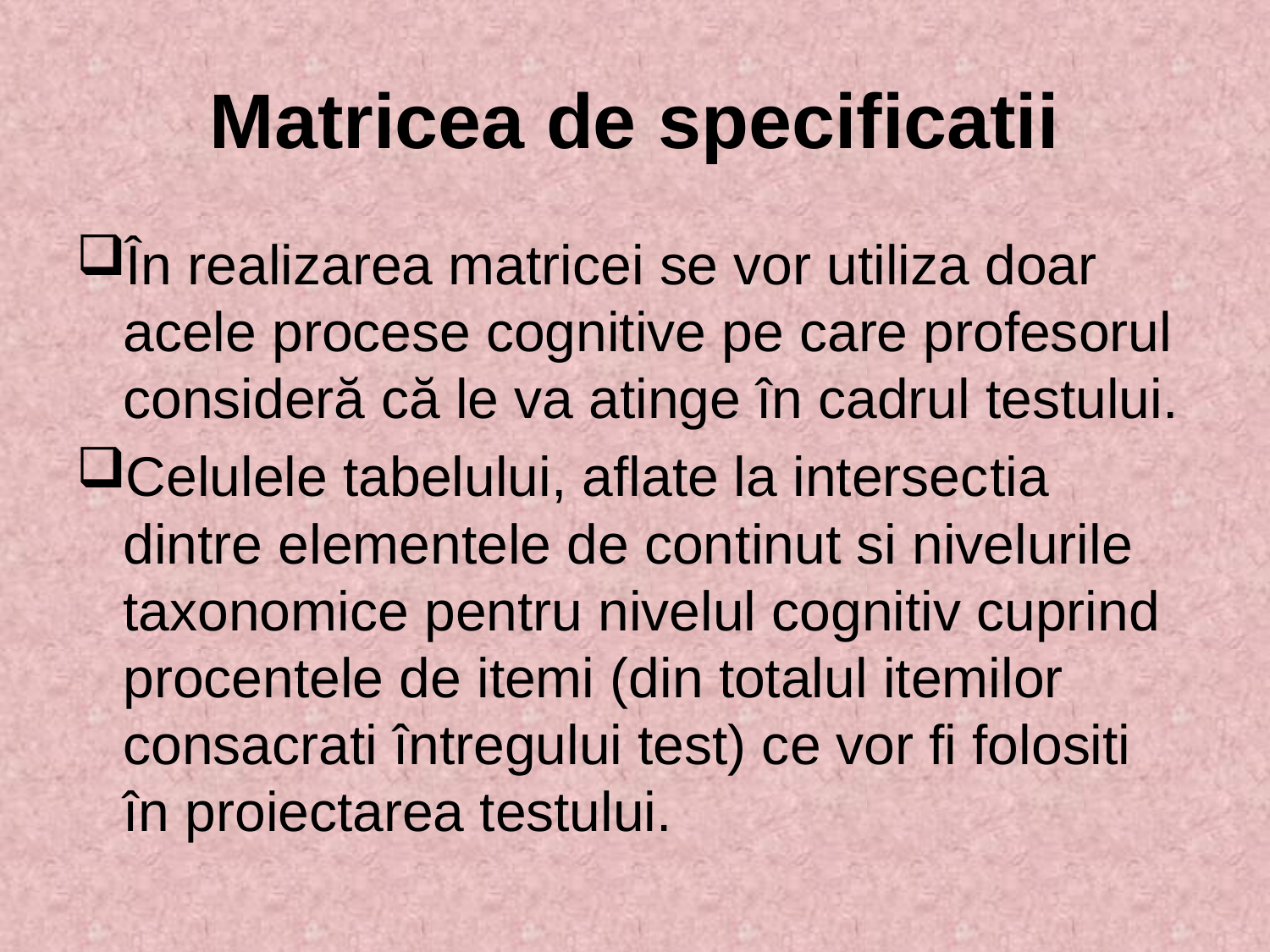

# Matricea de specificatii
În realizarea matricei se vor utiliza doar acele procese cognitive pe care profesorul consideră că le va atinge în cadrul testului.
Celulele tabelului, aflate la intersectia dintre elementele de continut si nivelurile taxonomice pentru nivelul cognitiv cuprind procentele de itemi (din totalul itemilor consacrati întregului test) ce vor fi folositi în proiectarea testului.